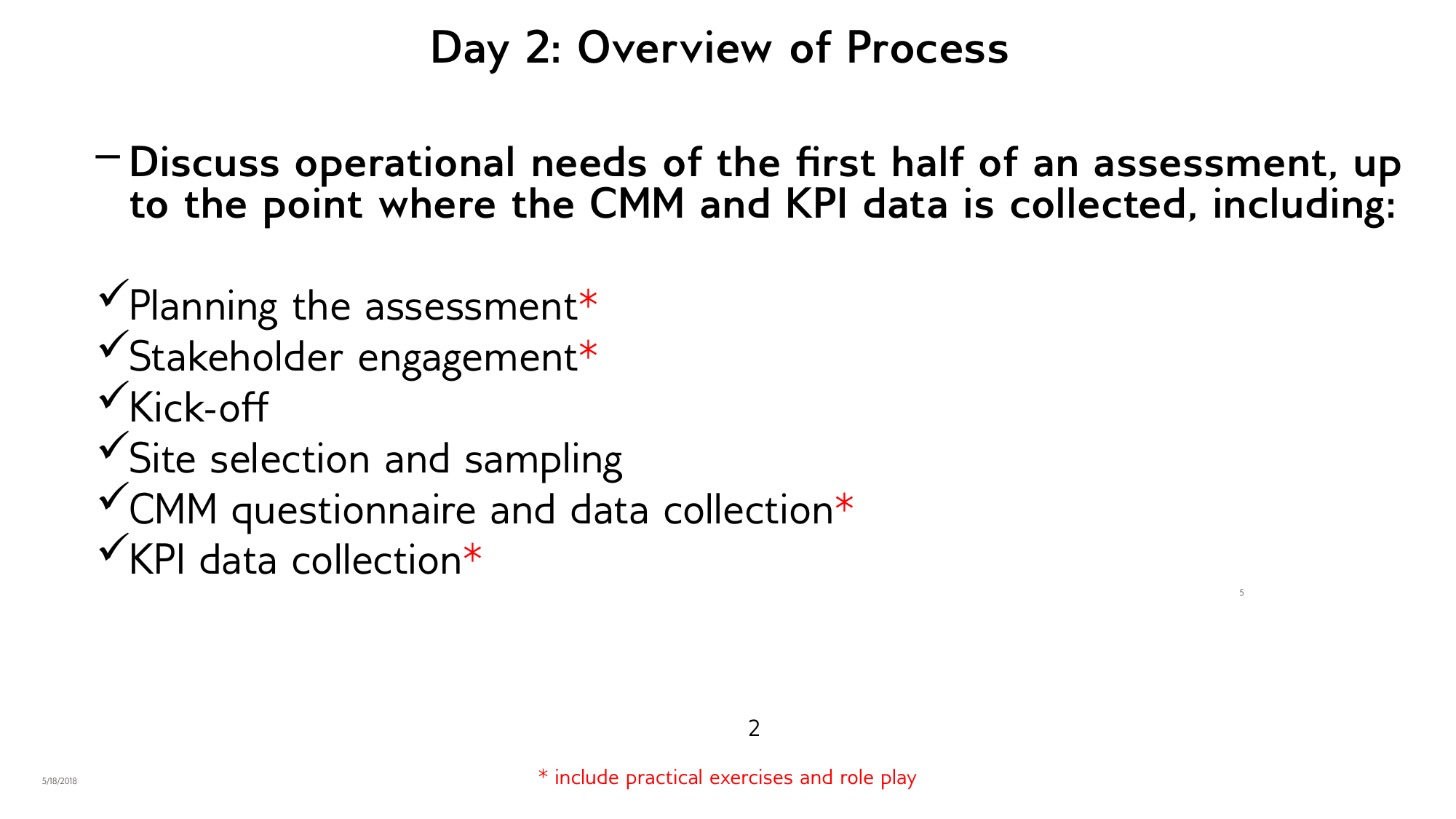

# Day 2: Overview of Process
Discuss operational needs of the first half of an assessment, up to the point where the CMM and KPI data is collected, including:

Planning the assessment*
Stakeholder engagement*
Kick-off
Site selection and sampling
CMM questionnaire and data collection*
KPI data collection*

2

5
* include practical exercises and role play

5/18/2018